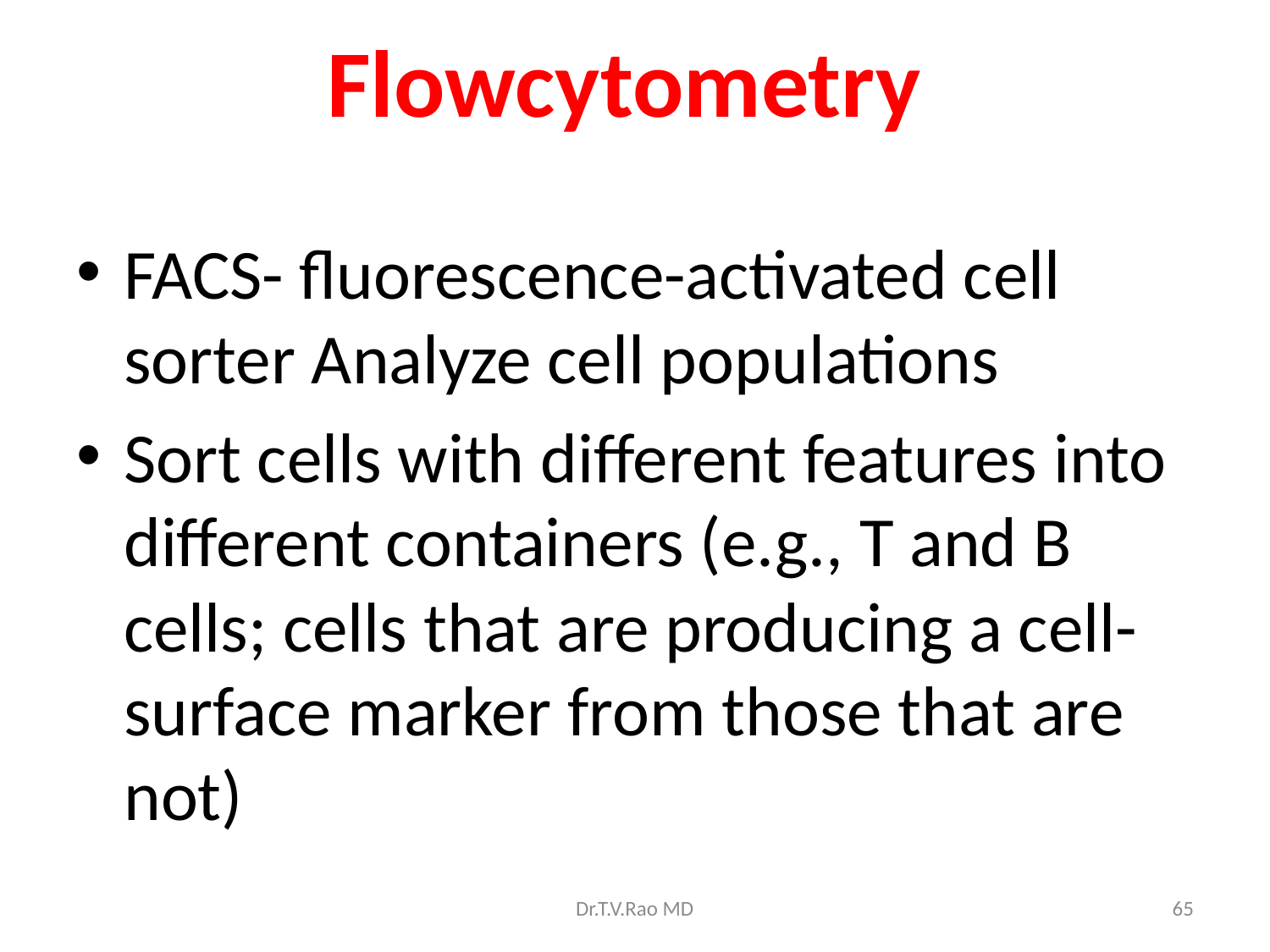

# Flowcytometry
FACS- fluorescence-activated cell sorter Analyze cell populations
Sort cells with different features into different containers (e.g., T and B cells; cells that are producing a cell-surface marker from those that are not)
Dr.T.V.Rao MD
65